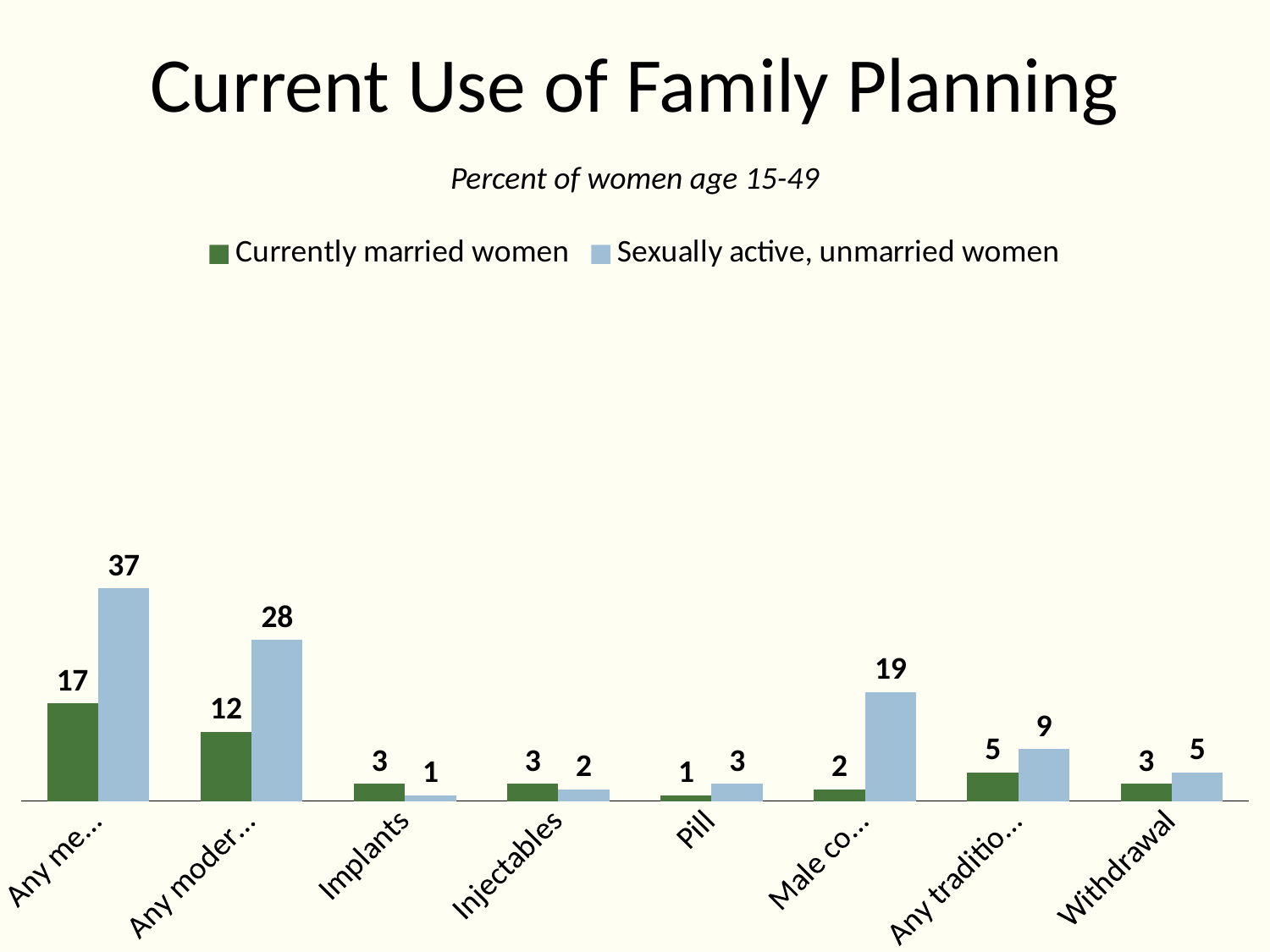

# Current Use of Family Planning
Percent of women age 15-49

### Chart

| Category | Currently married women | Sexually active, unmarried women |
|---|---|---|
| Any method | 17.0 | 37.0 |
| Any modern method | 12.0 | 28.0 |
| Implants | 3.0 | 1.0 |
| Injectables | 3.0 | 2.0 |
| Pill | 1.0 | 3.0 |
| Male condom | 2.0 | 19.0 |
| Any traditional method | 5.0 | 9.0 |
| Withdrawal | 3.0 | 5.0 |